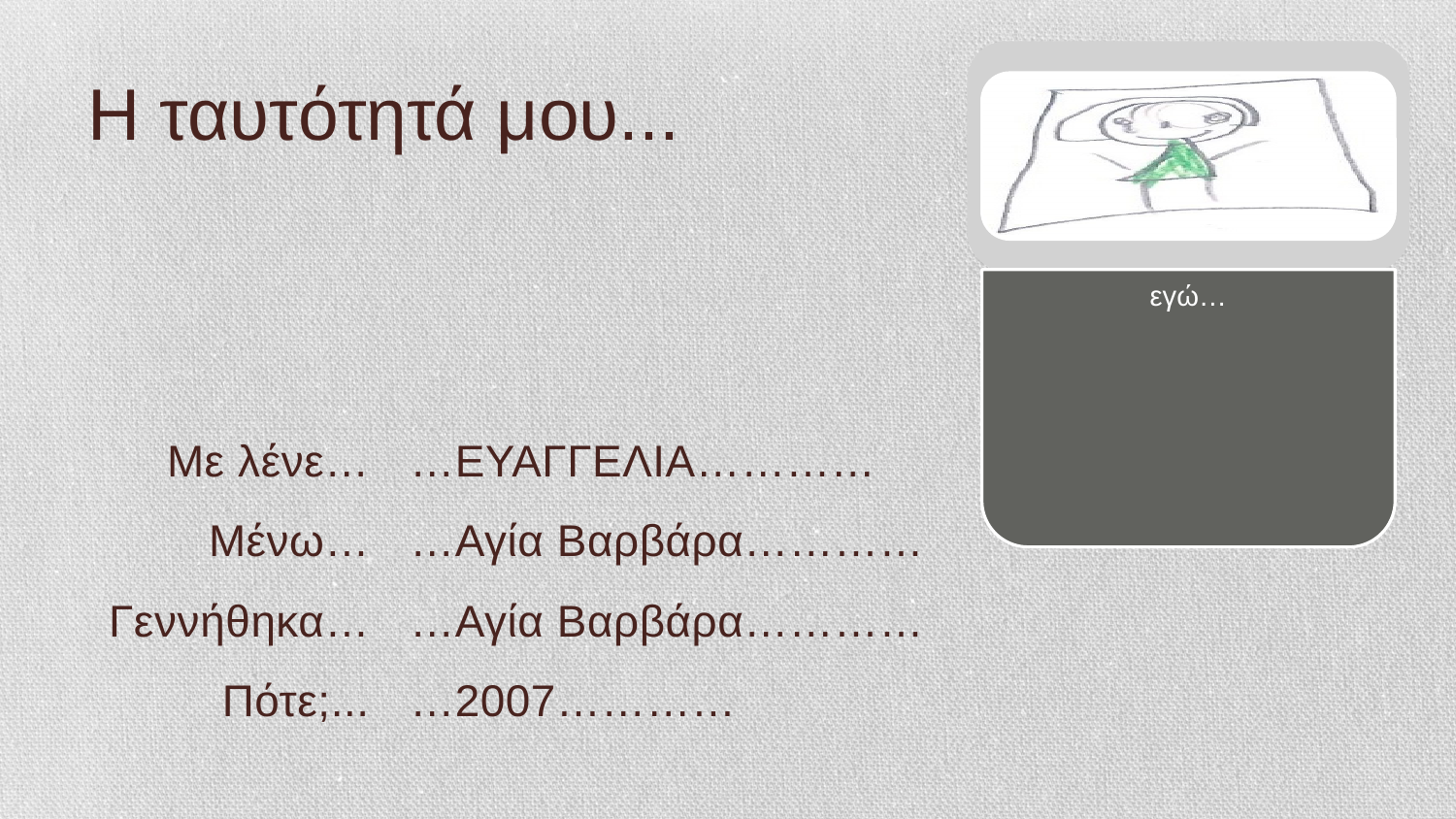

εγώ…
…ΕΥΑΓΓΕΛΙΑ…………
…Αγία Βαρβάρα…………
…Αγία Βαρβάρα…………
…2007…………